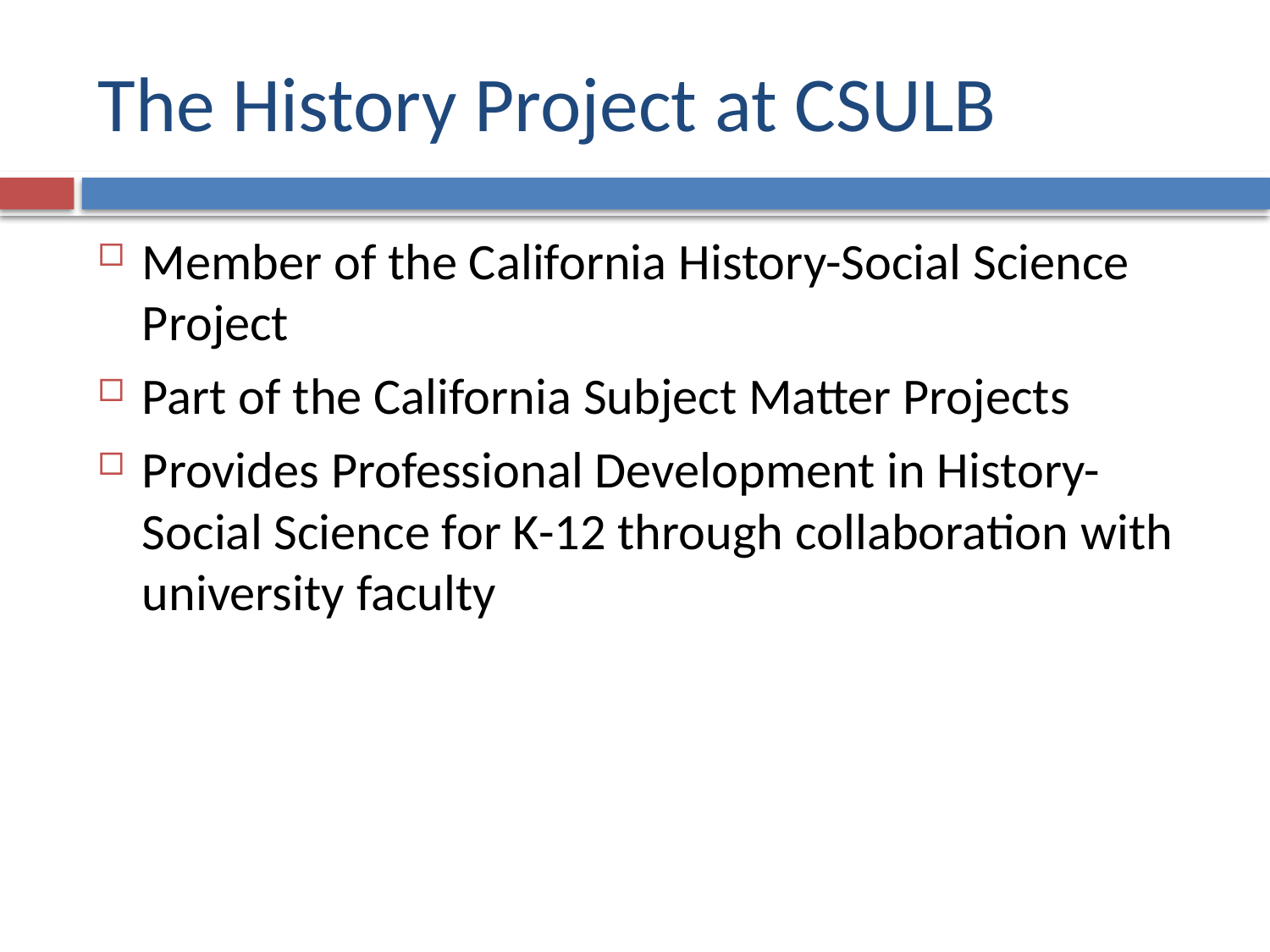

# The History Project at CSULB
Member of the California History-Social Science Project
Part of the California Subject Matter Projects
Provides Professional Development in History-Social Science for K-12 through collaboration with university faculty